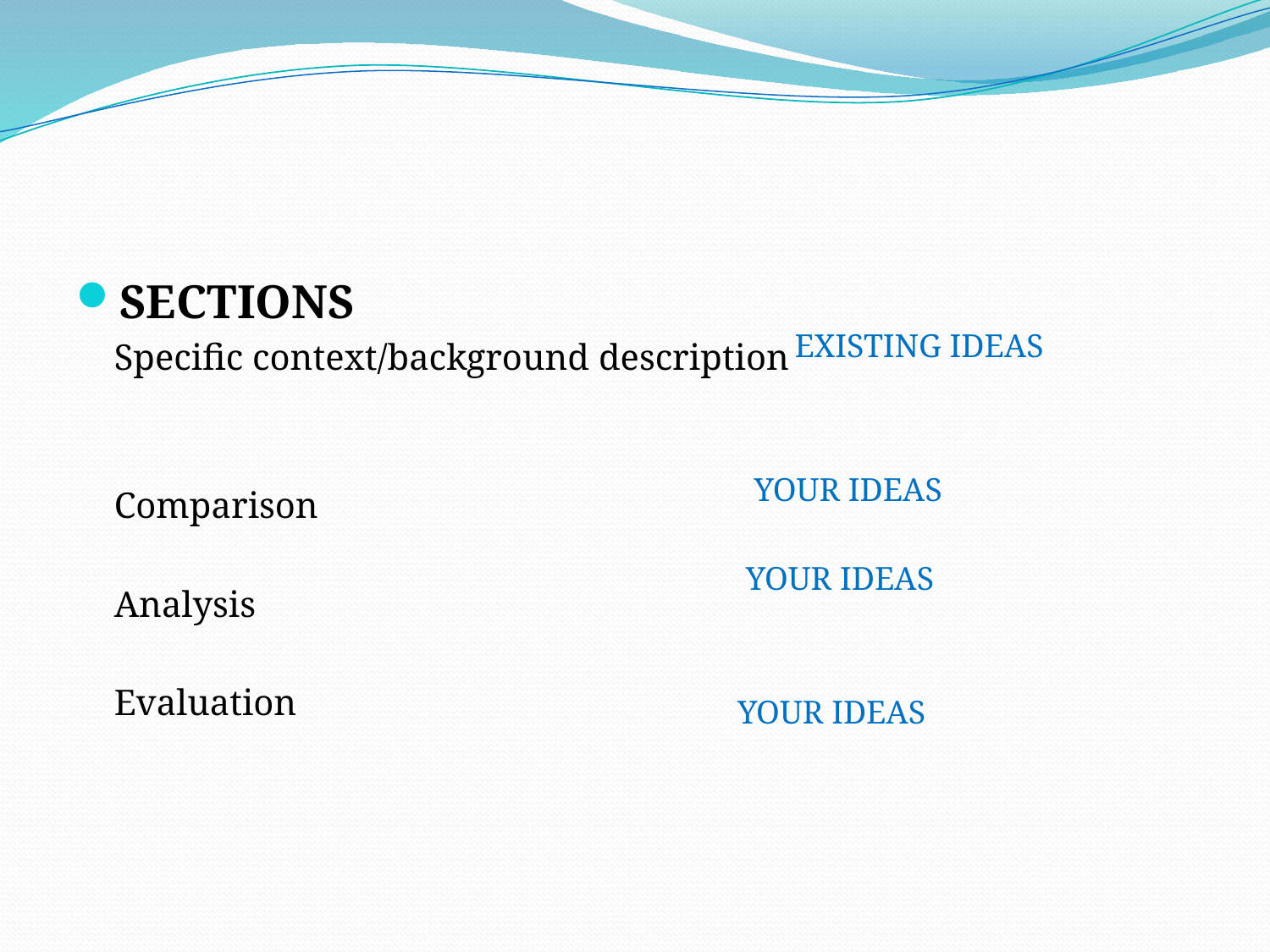

#
SECTIONS
	Specific context/background description

	Comparison

	Analysis

	Evaluation

               EXISTING IDEAS

     YOUR IDEAS

    YOUR IDEAS

   YOUR IDEAS